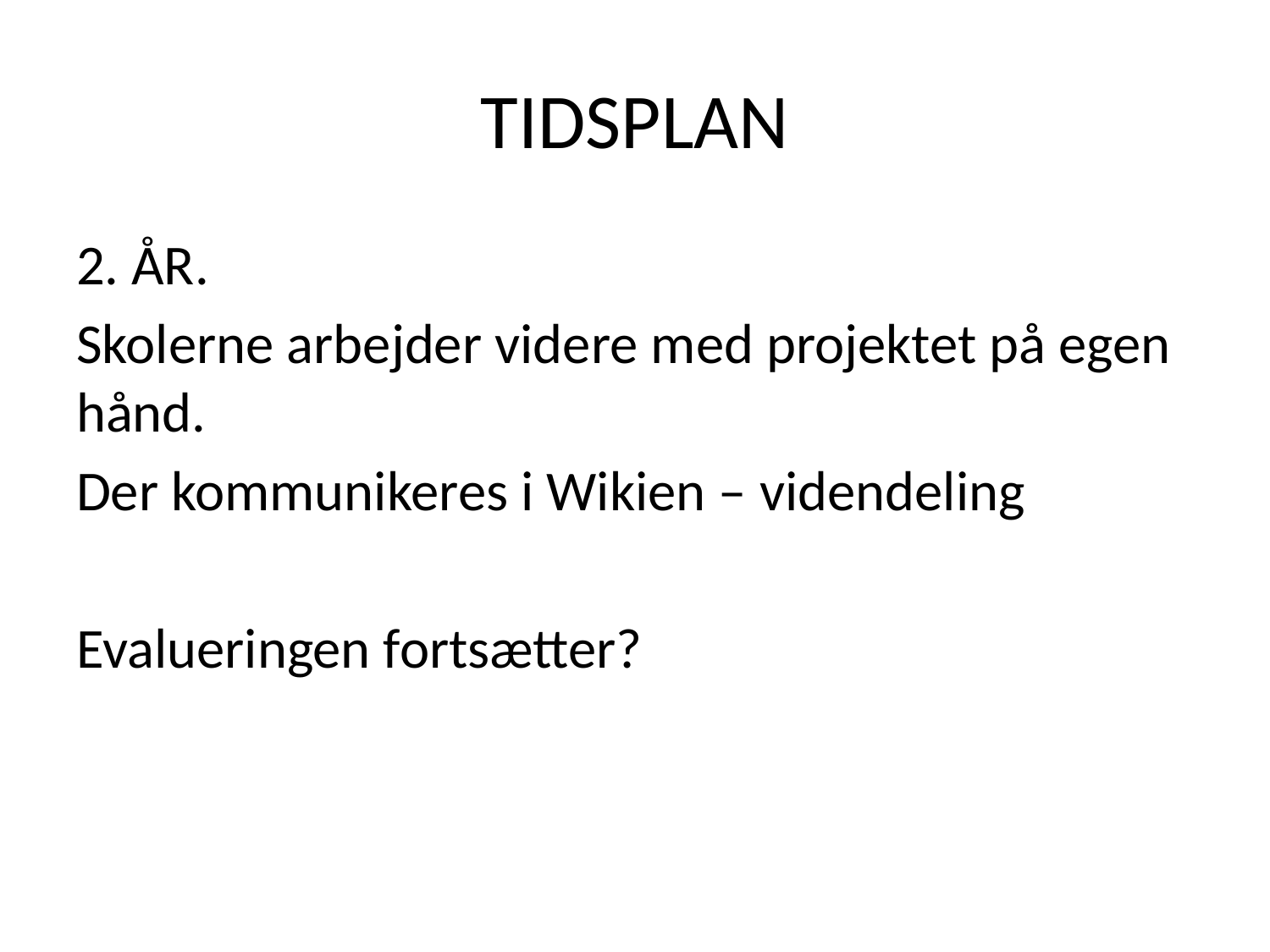

# TIDSPLAN
2. ÅR.
Skolerne arbejder videre med projektet på egen hånd.
Der kommunikeres i Wikien – videndeling

Evalueringen fortsætter?